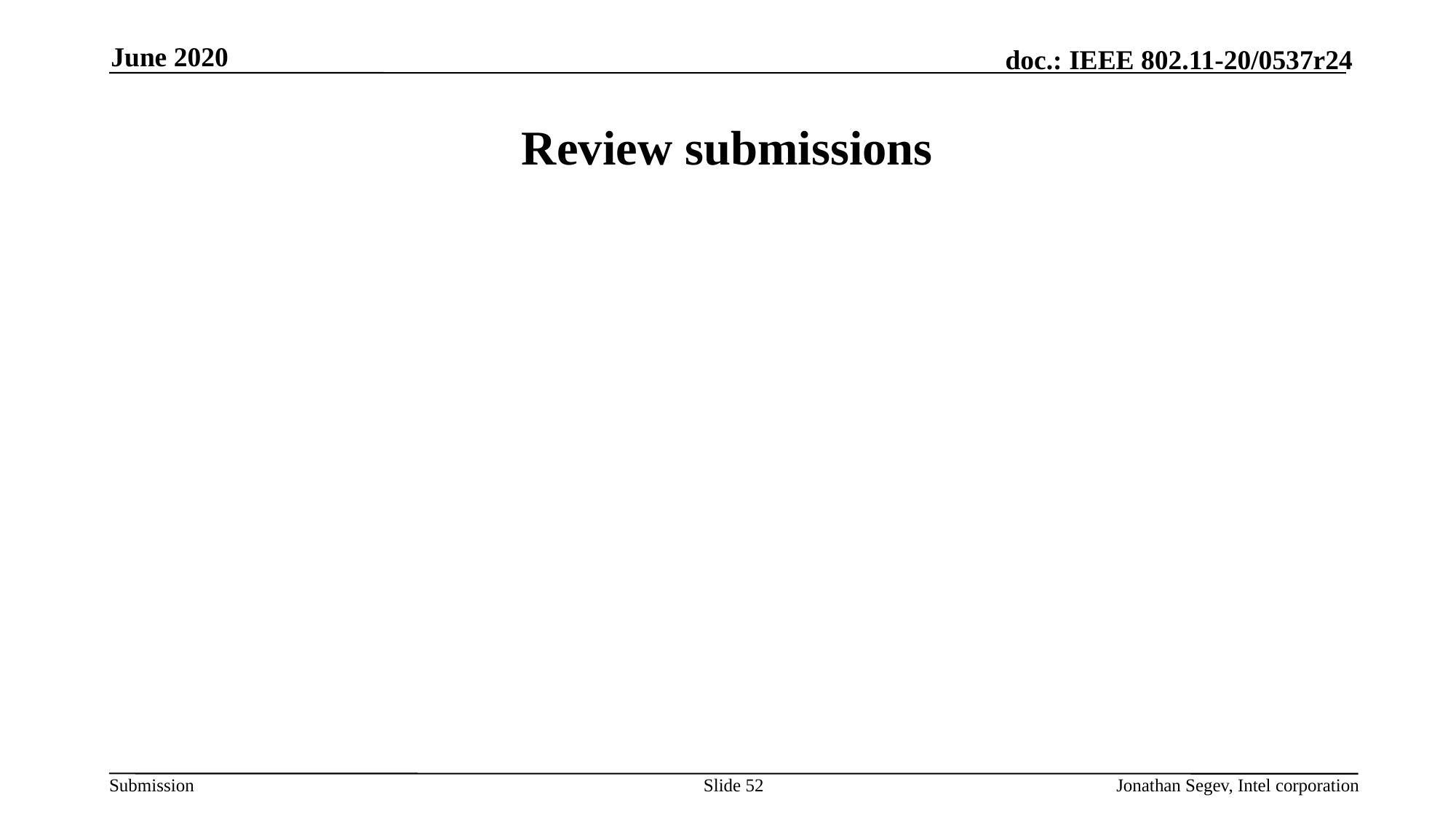

June 2020
# Review submissions

Slide 52
Jonathan Segev, Intel corporation